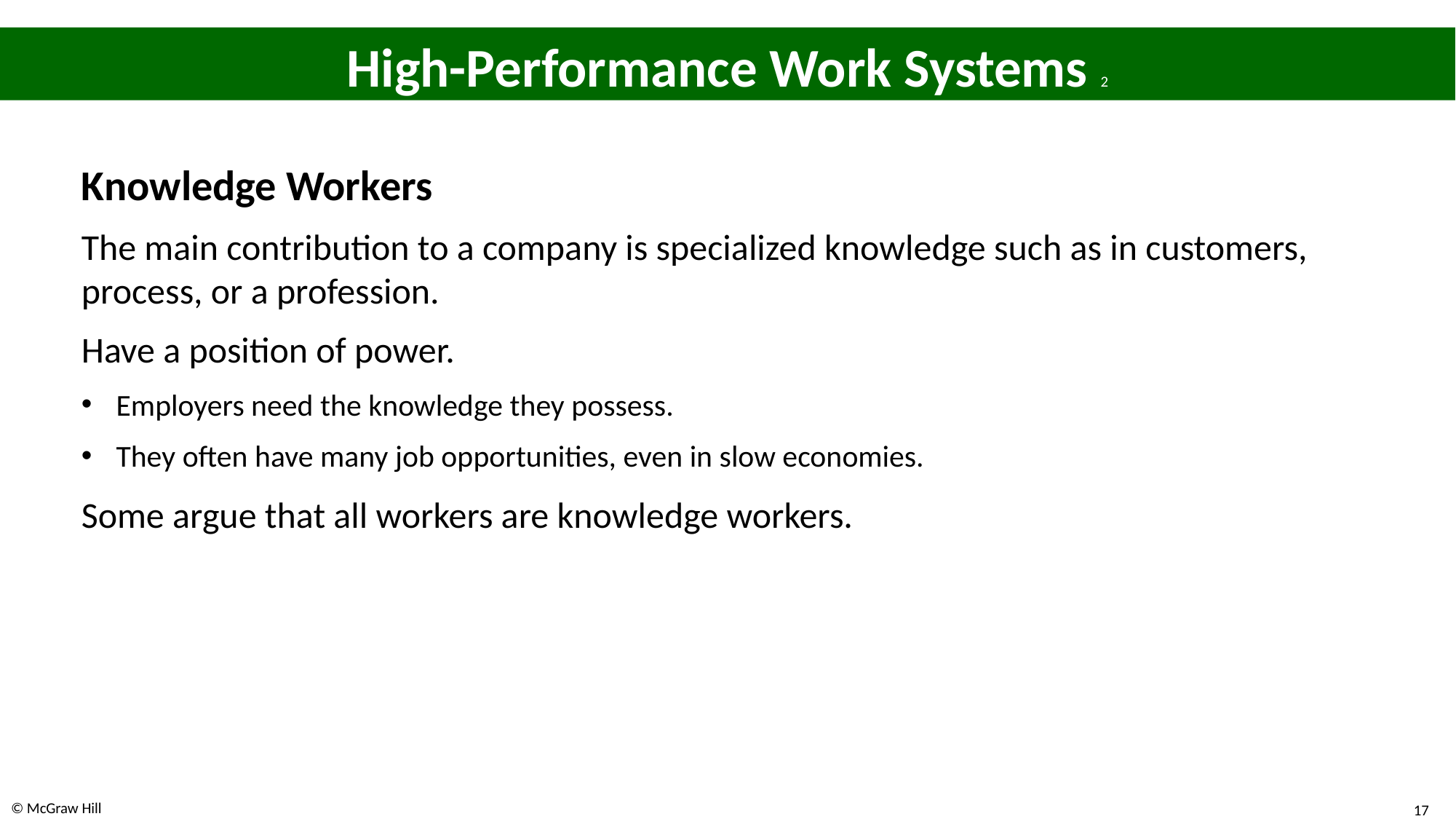

# High-Performance Work Systems 2
Knowledge Workers
The main contribution to a company is specialized knowledge such as in customers, process, or a profession.
Have a position of power.
Employers need the knowledge they possess.
They often have many job opportunities, even in slow economies.
Some argue that all workers are knowledge workers.